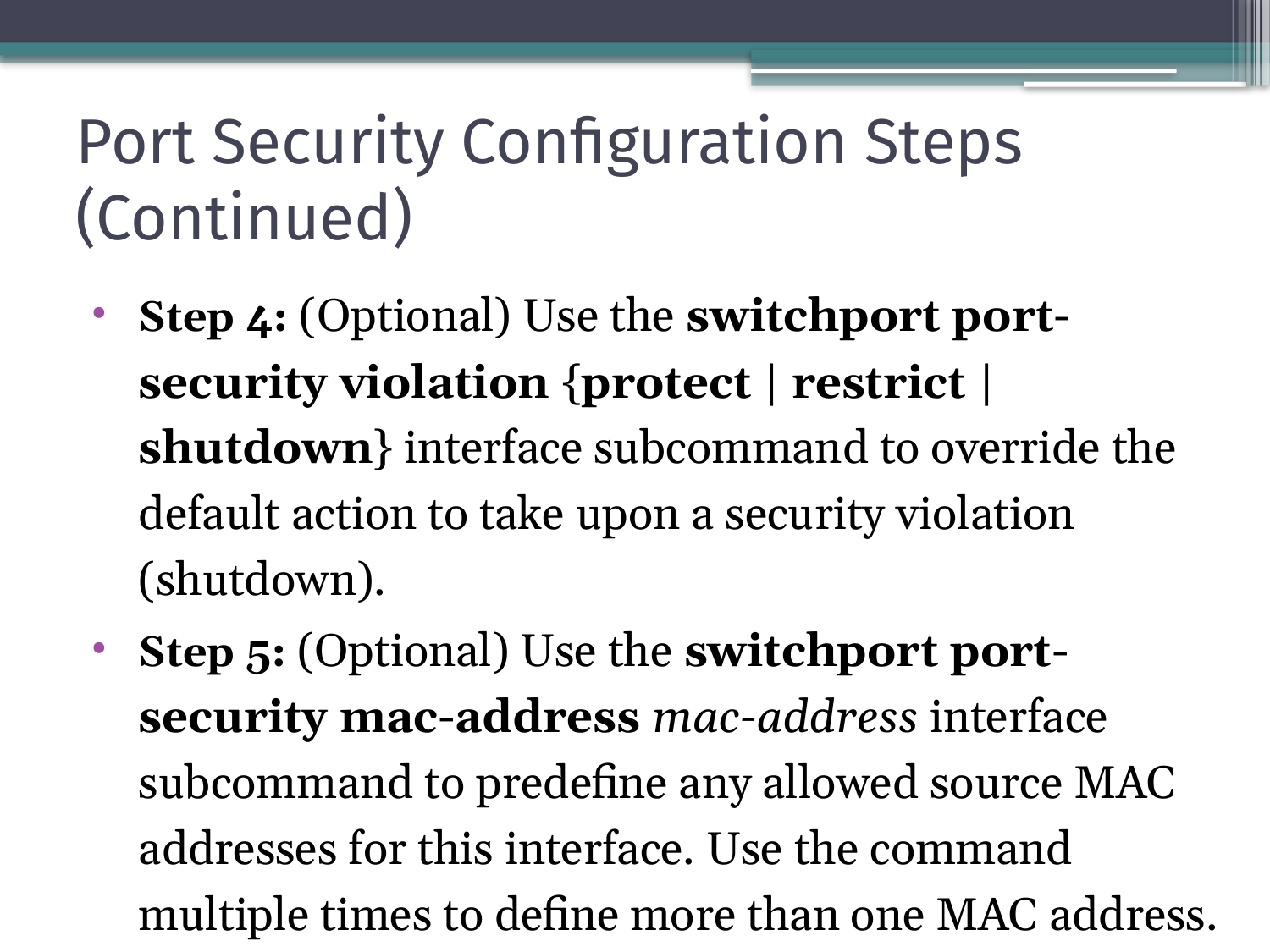

# Port Security Configuration Steps (Continued)
Step 4: (Optional) Use the switchport port-security violation {protect | restrict | shutdown} interface subcommand to override the default action to take upon a security violation (shutdown).
Step 5: (Optional) Use the switchport port-security mac-address mac-address interface subcommand to predefine any allowed source MAC addresses for this interface. Use the command multiple times to define more than one MAC address.